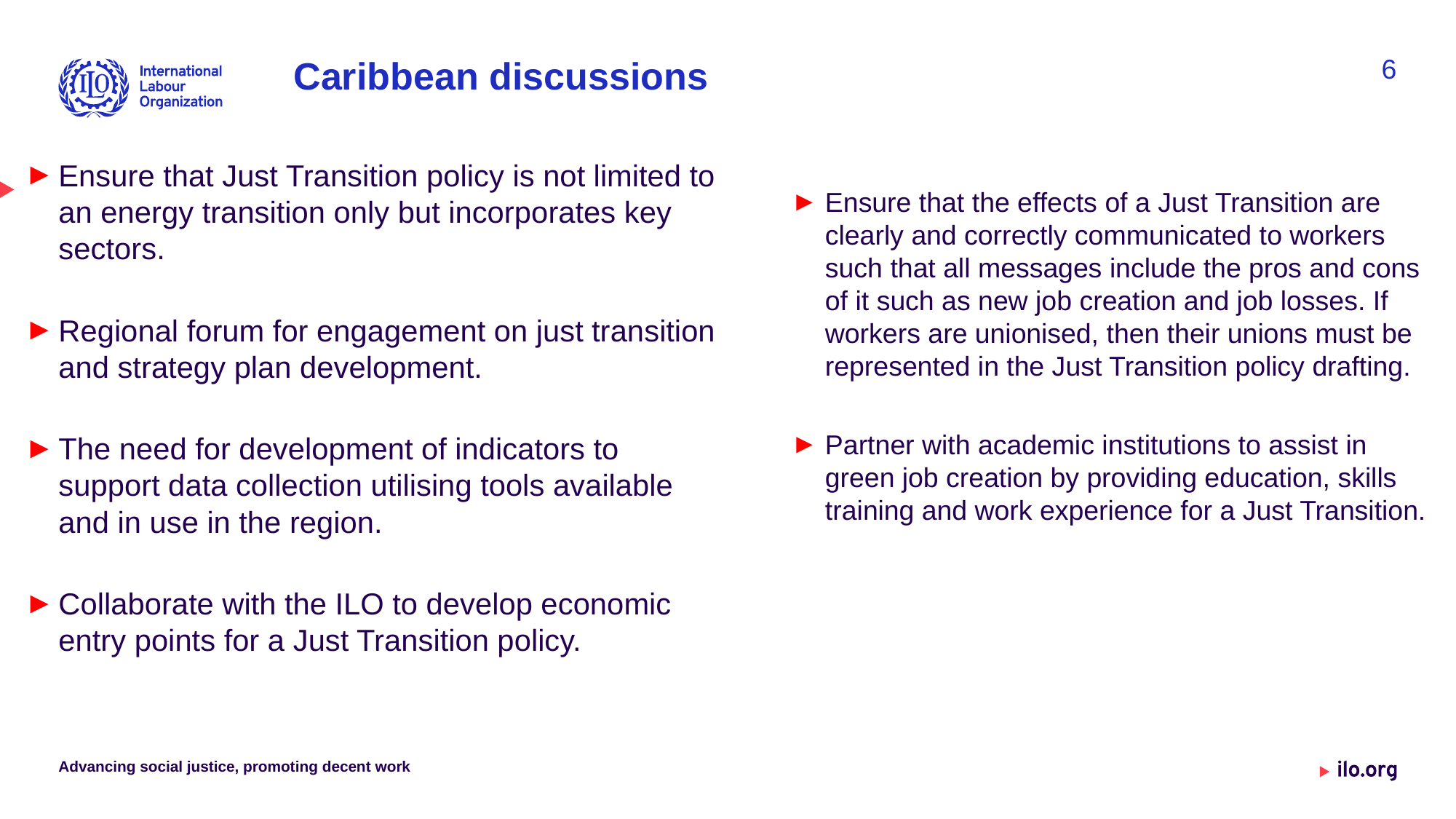

6
# Caribbean discussions
Ensure that Just Transition policy is not limited to an energy transition only but incorporates key sectors.
Regional forum for engagement on just transition and strategy plan development.
The need for development of indicators to support data collection utilising tools available and in use in the region.
Collaborate with the ILO to develop economic entry points for a Just Transition policy.

Ensure that the effects of a Just Transition are clearly and correctly communicated to workers such that all messages include the pros and cons of it such as new job creation and job losses. If workers are unionised, then their unions must be represented in the Just Transition policy drafting.
Partner with academic institutions to assist in green job creation by providing education, skills training and work experience for a Just Transition.

Advancing social justice, promoting decent work
Date: Monday / 01 / October / 2019